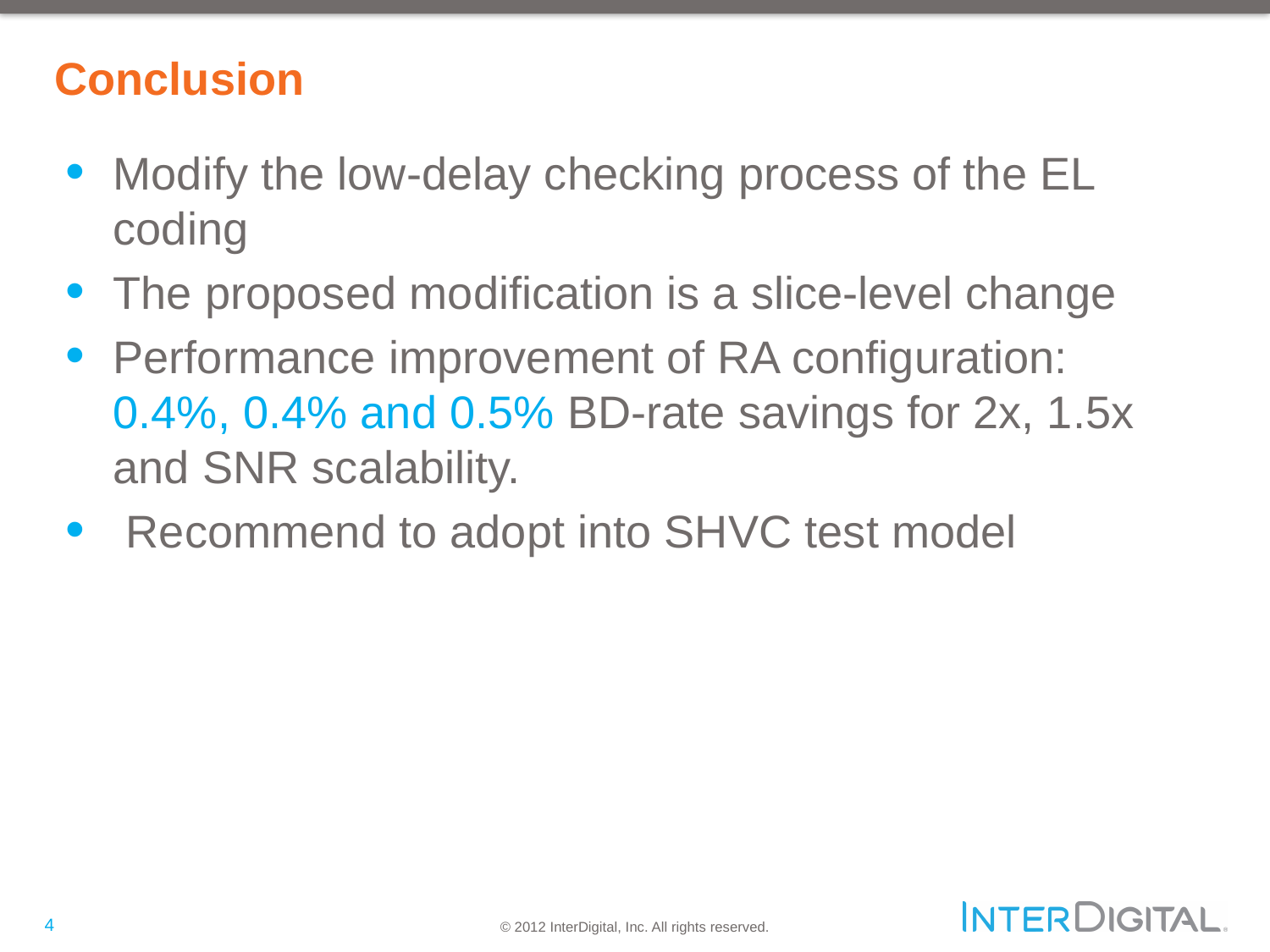

# Conclusion
Modify the low-delay checking process of the EL coding
The proposed modification is a slice-level change
Performance improvement of RA configuration: 0.4%, 0.4% and 0.5% BD-rate savings for 2x, 1.5x and SNR scalability.
 Recommend to adopt into SHVC test model